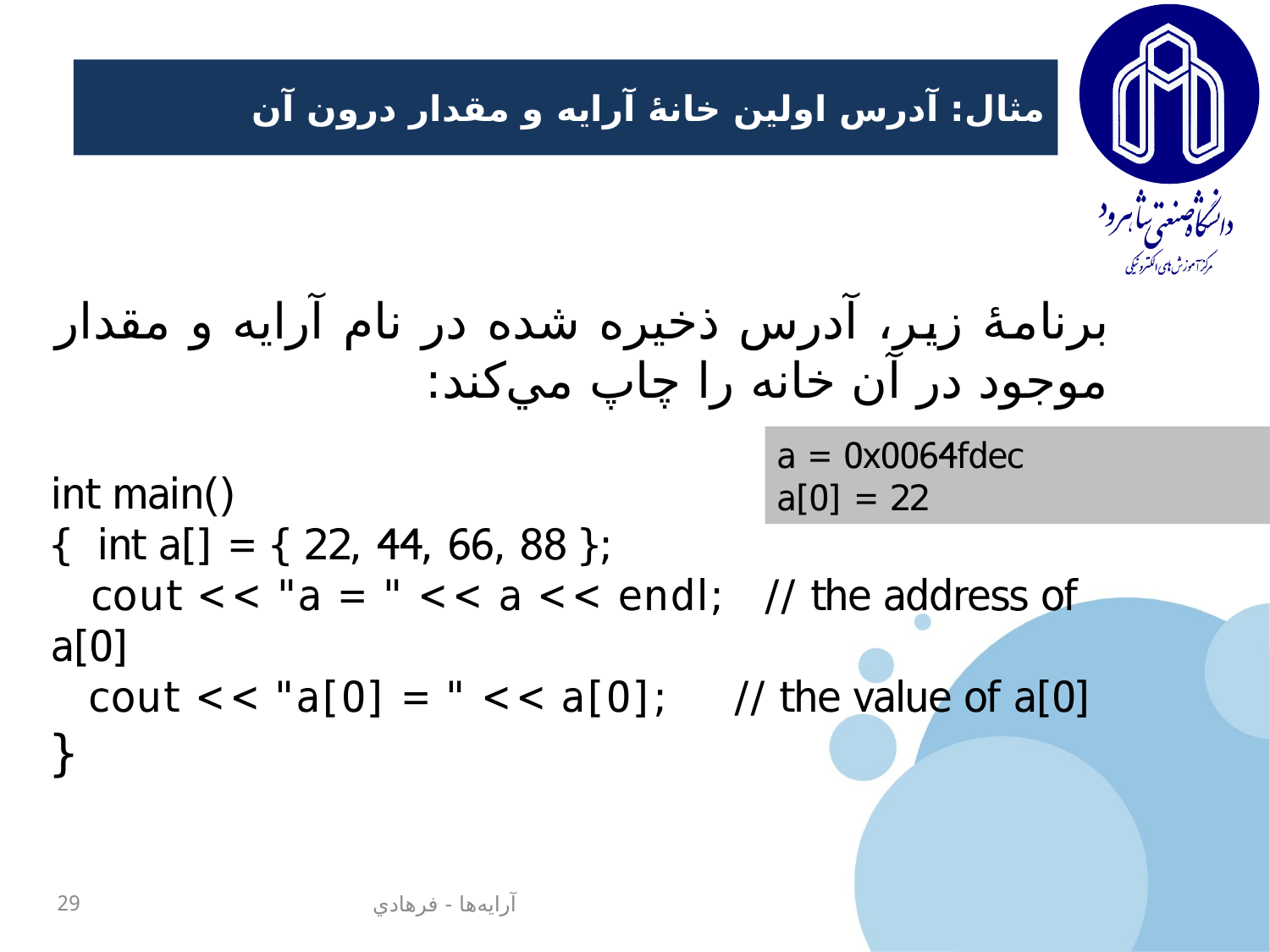

# مثال: آدرس اولين خانۀ آرايه و مقدار درون آن
برنامۀ زير، آدرس ذخيره شده در نام آرايه و مقدار موجود در آن خانه را چاپ مي‌کند:

int main()
{  int a[] = { 22, 44, 66, 88 };
   cout << "a = " << a << endl;   // the address of a[0]
   cout << "a[0] = " << a[0];     // the value of a[0]
}
a = 0x0064fdec
a[0] = 22
29
آرايه‌ها - فرهادي